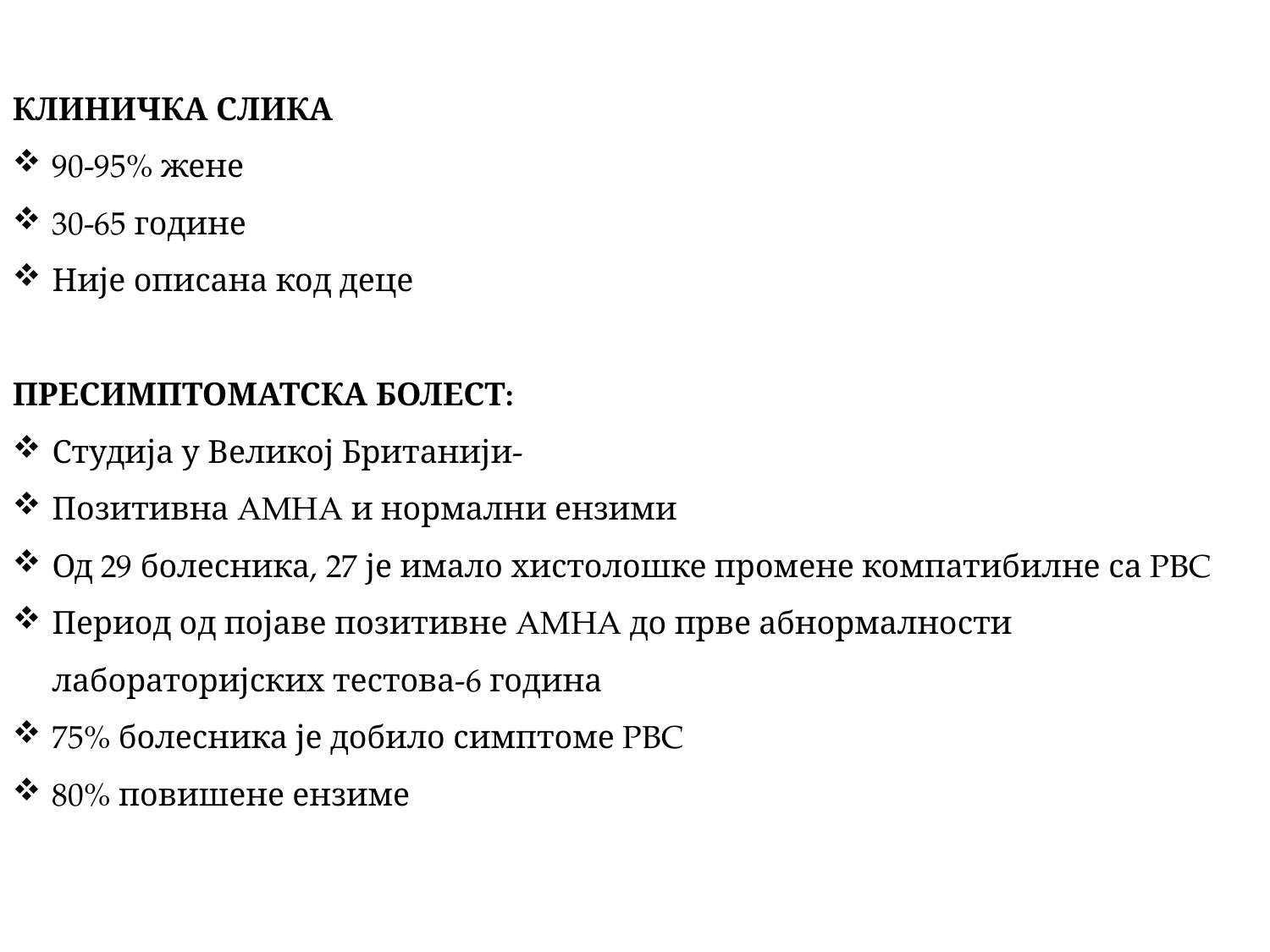

КЛИНИЧКА СЛИКА
90-95% жене
30-65 године
Није описана код деце

ПРЕСИМПТОМАТСКА БОЛЕСТ:
Студија у Великој Британији-
Позитивна AMHA и нормални ензими
Од 29 болесника, 27 је имало хистолошке промене компатибилне са PBC
Период од појаве позитивне AMHA до прве абнормалности лабораторијских тестова-6 година
75% болесника је добило симптоме PBC
80% повишене ензиме